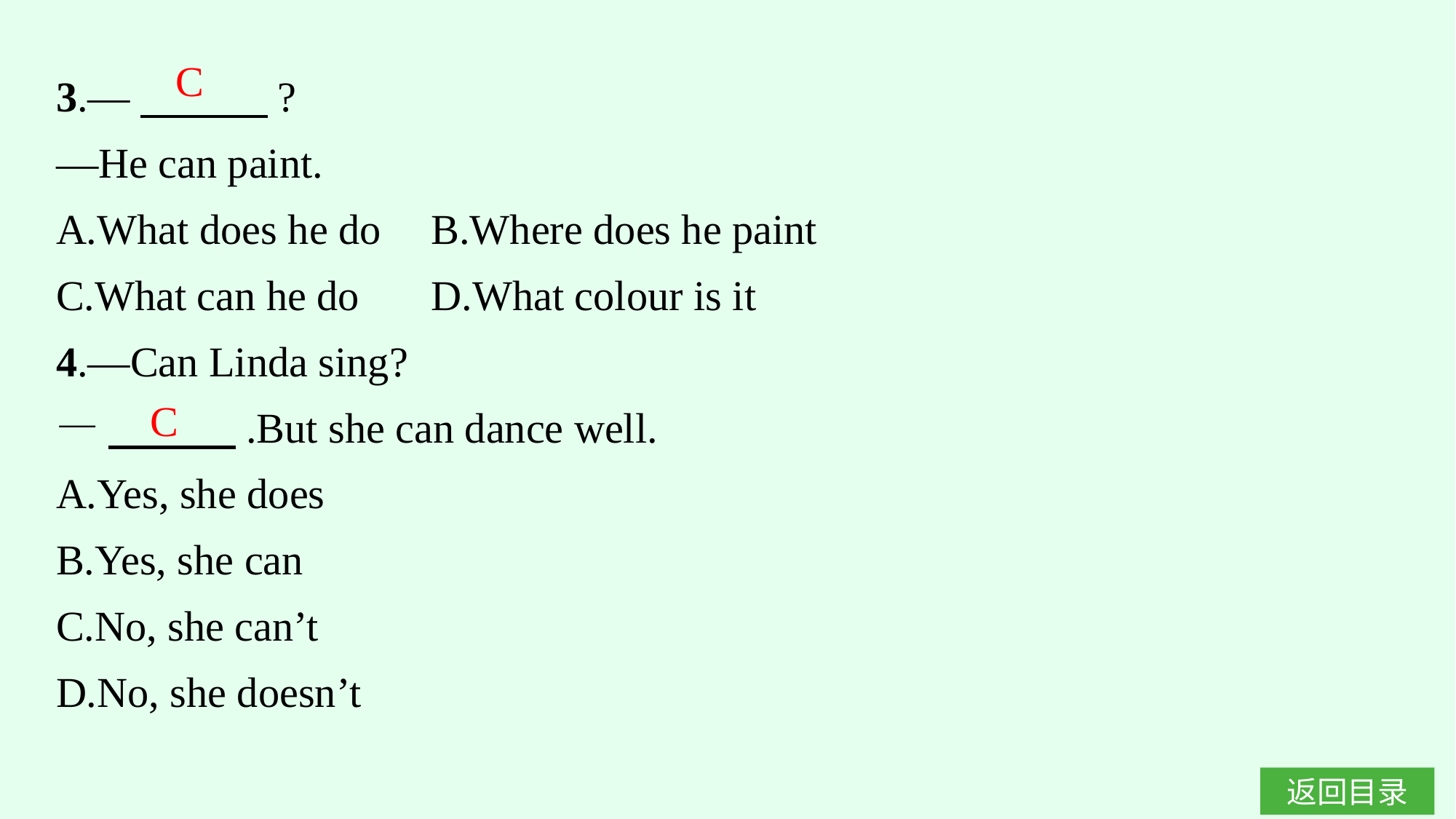

3.—　　　?
—He can paint.
A.What does he do	B.Where does he paint
C.What can he do	D.What colour is it
4.—Can Linda sing?
—　　　.But she can dance well.
A.Yes, she does
B.Yes, she can
C.No, she can’t
D.No, she doesn’t
C
C